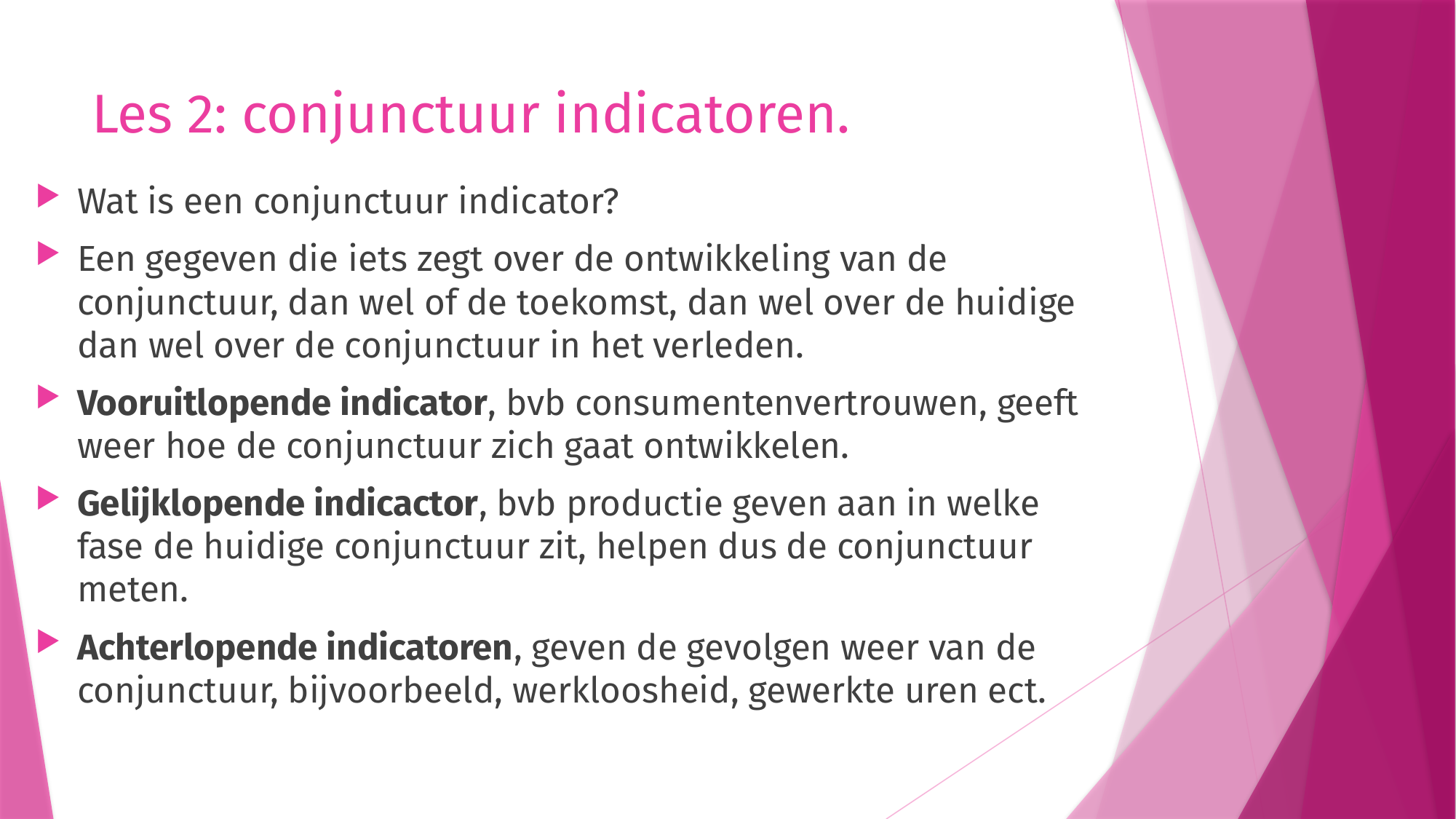

# Les 2: conjunctuur indicatoren.
Wat is een conjunctuur indicator?
Een gegeven die iets zegt over de ontwikkeling van de conjunctuur, dan wel of de toekomst, dan wel over de huidige dan wel over de conjunctuur in het verleden.
Vooruitlopende indicator, bvb consumentenvertrouwen, geeft weer hoe de conjunctuur zich gaat ontwikkelen.
Gelijklopende indicactor, bvb productie geven aan in welke fase de huidige conjunctuur zit, helpen dus de conjunctuur meten.
Achterlopende indicatoren, geven de gevolgen weer van de conjunctuur, bijvoorbeeld, werkloosheid, gewerkte uren ect.